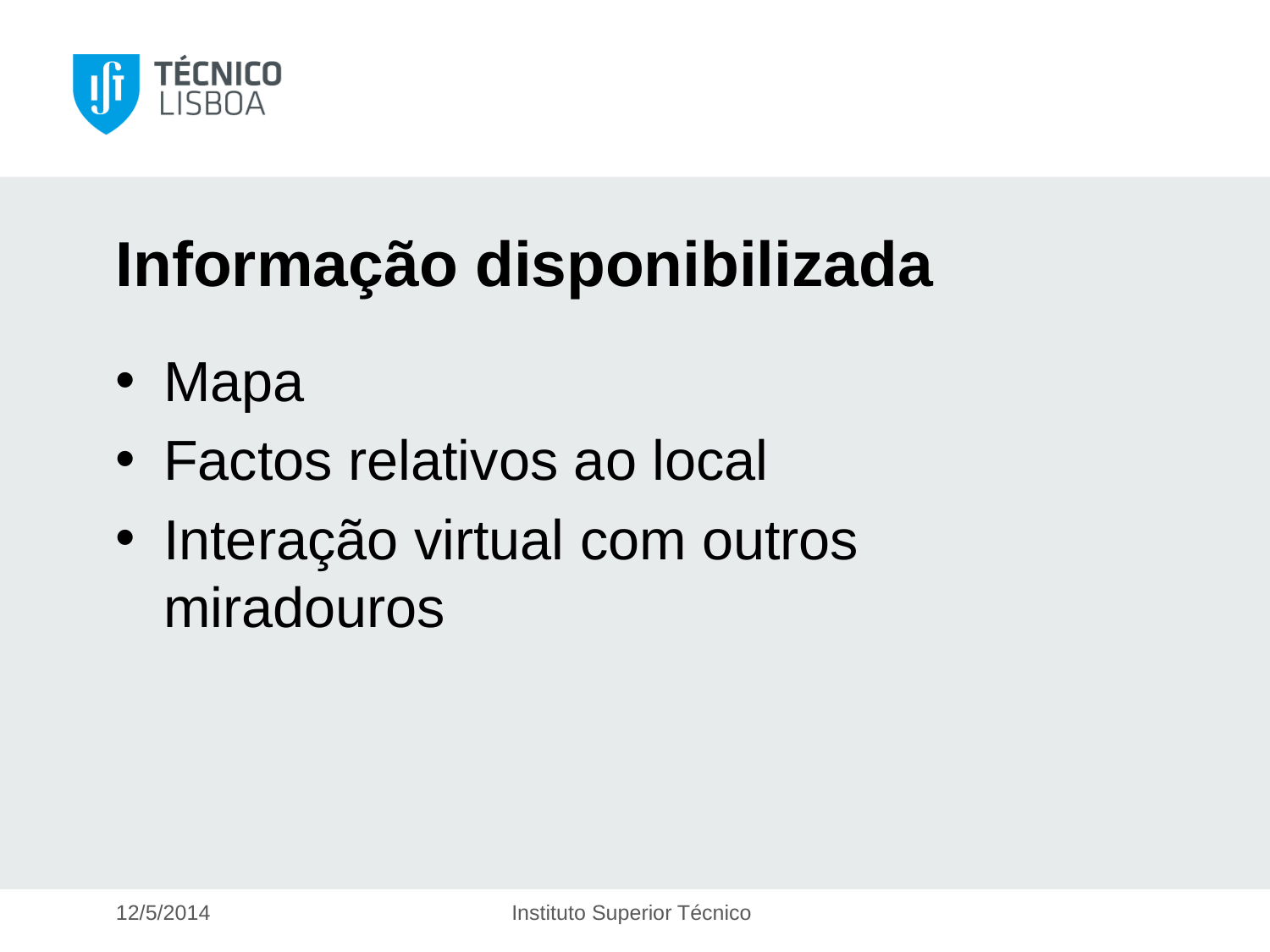

# Informação disponibilizada
Mapa
Factos relativos ao local
Interação virtual com outros miradouros
12/5/2014
Instituto Superior Técnico